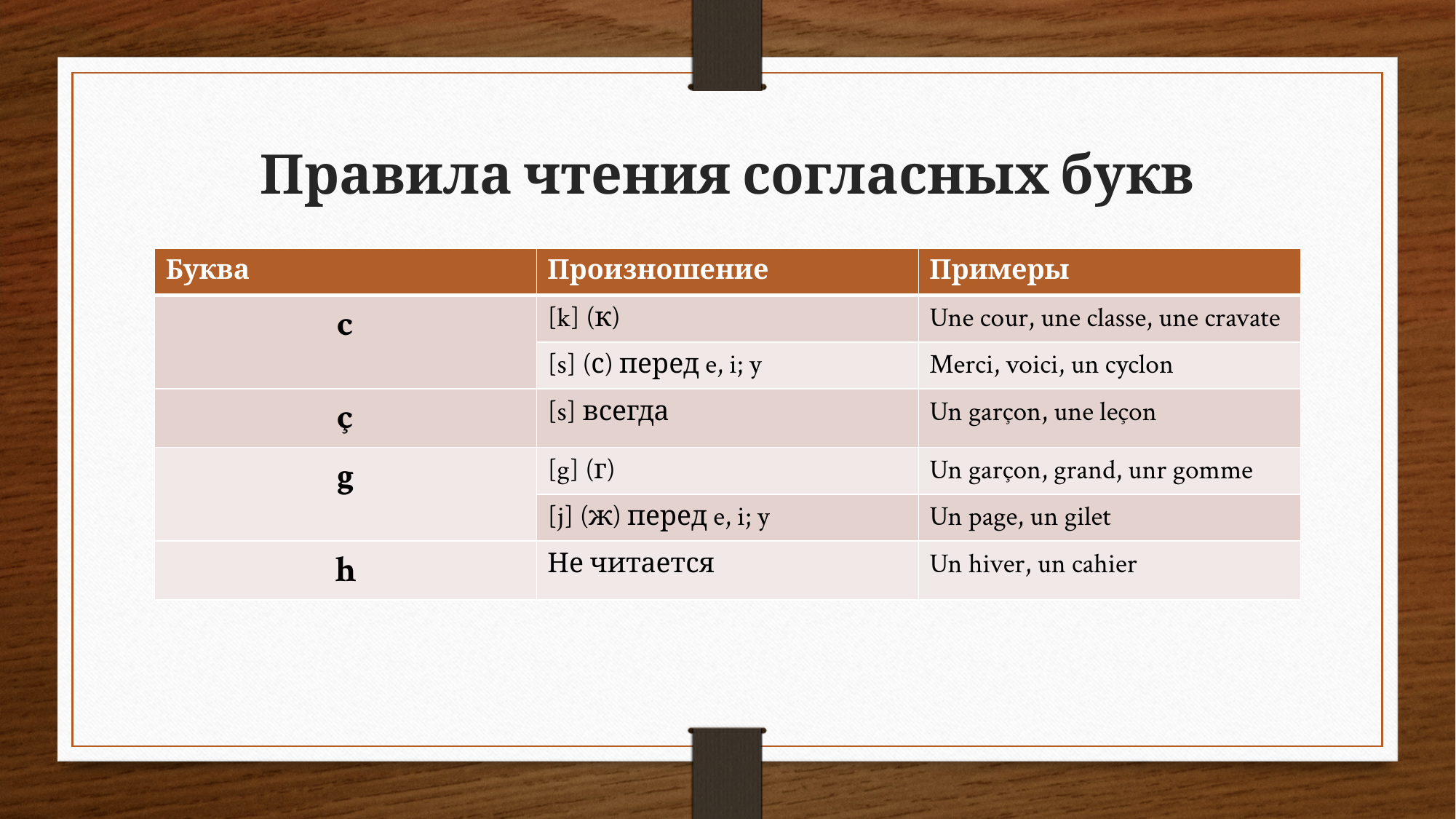

# Правила чтения согласных букв
| Буква | Произношение | Примеры |
| --- | --- | --- |
| c | [k] (к) | Une cour, une classe, une cravate |
|  | [s] (с) перед e, i; y | Merci, voici, un cyclon |
| ç | [s] всегда | Un garçon, une leçon |
| g | [g] (г) | Un garçon, grand, unr gomme |
|  | [j] (ж) перед e, i; y | Un page, un gilet |
| h | Не читается | Un hiver, un cahier |